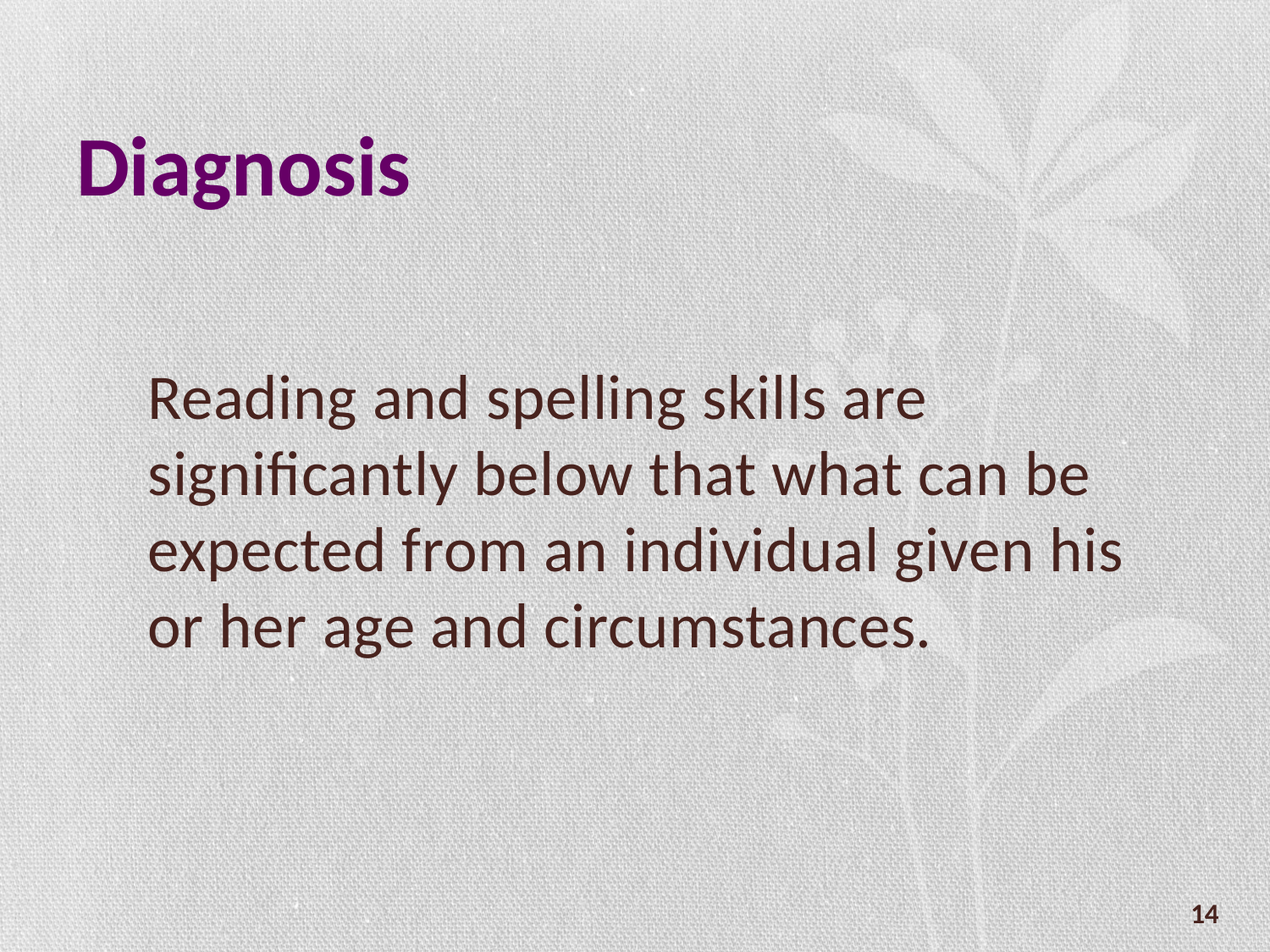

# Diagnosis
	Reading and spelling skills are significantly below that what can be expected from an individual given his or her age and circumstances.
14